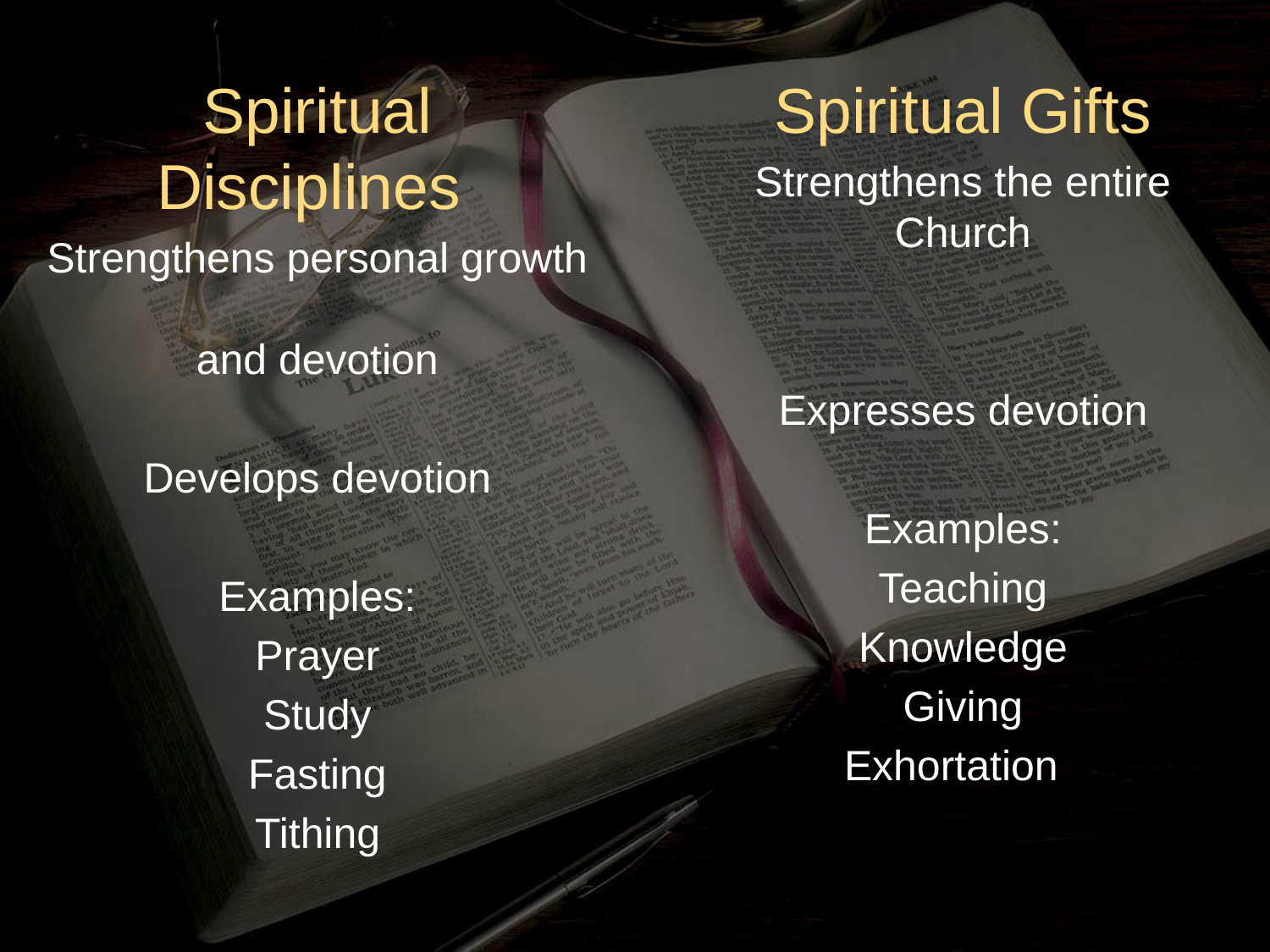

Spiritual Disciplines
Strengthens personal growth
and devotion

Develops devotion

Examples:
Prayer
Study
Fasting
Tithing
Spiritual Gifts
Strengthens the entire Church

Expresses devotion

Examples:
Teaching
Knowledge
Giving
Exhortation